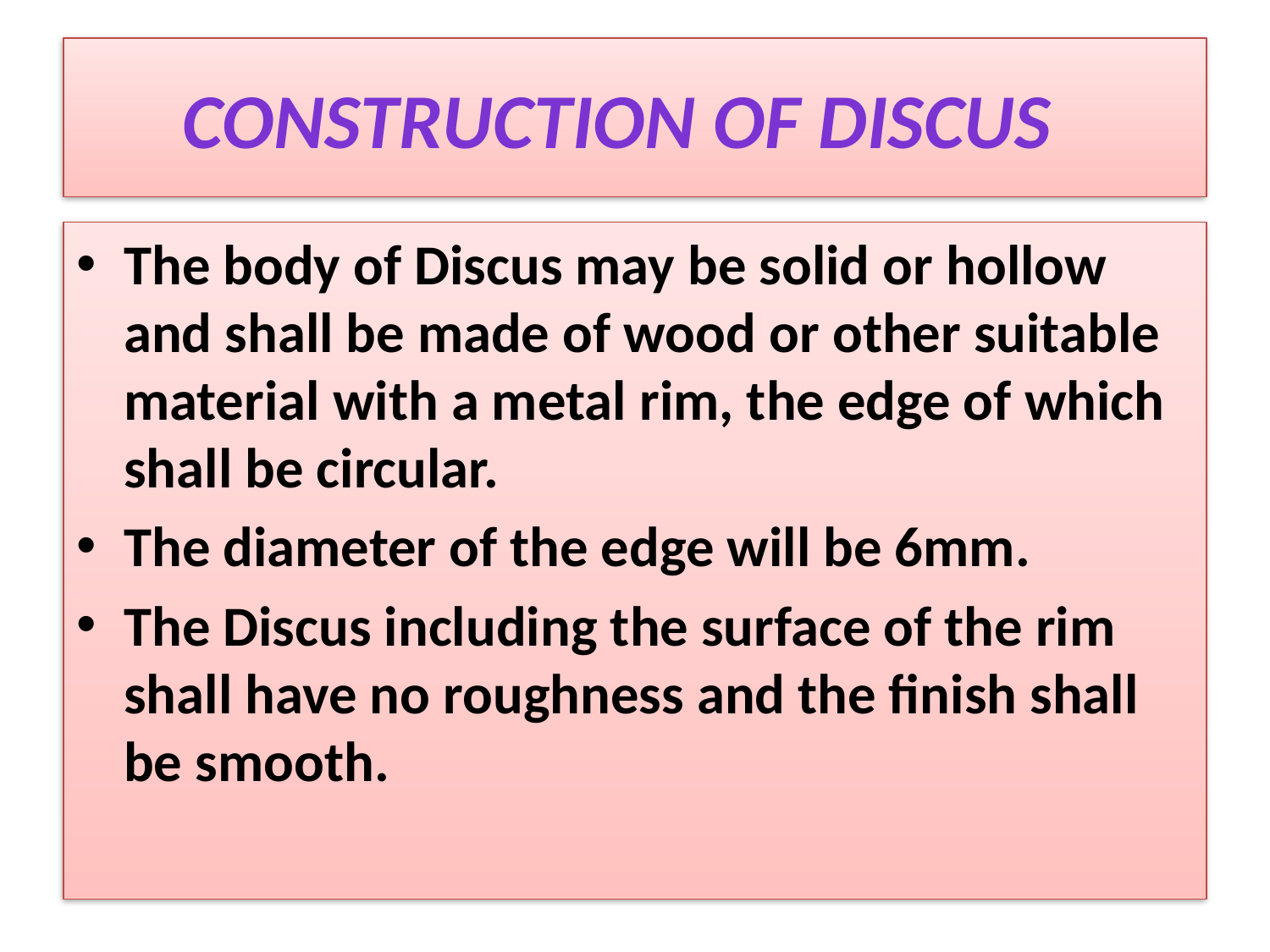

# Construction of Discus
The body of Discus may be solid or hollow and shall be made of wood or other suitable material with a metal rim, the edge of which shall be circular.
The diameter of the edge will be 6mm.
The Discus including the surface of the rim shall have no roughness and the finish shall be smooth.